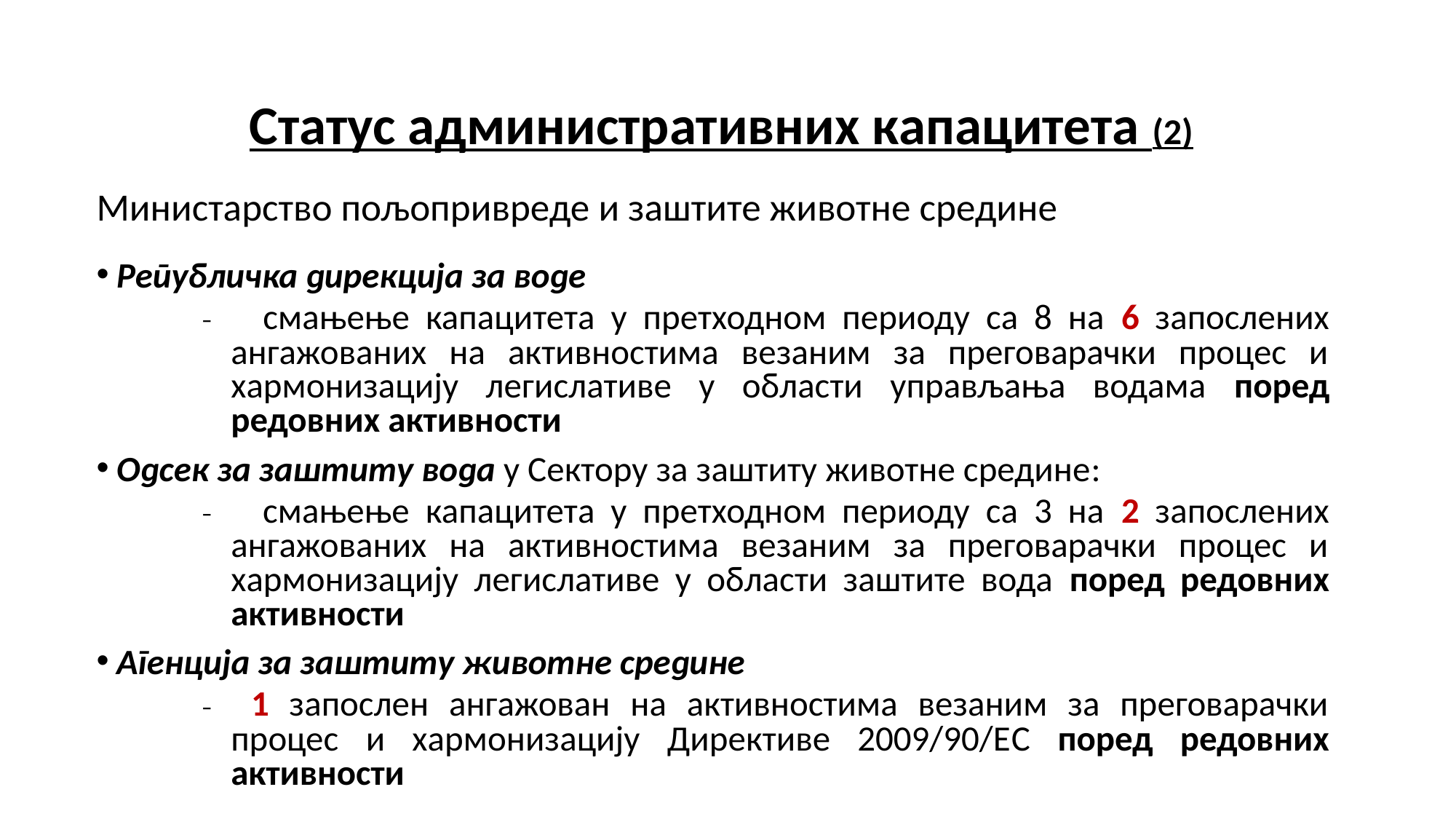

Статус административних капацитета (2)
Министарство пољопривреде и заштите животне средине
 Републичка дирекција за воде
  смањење капацитета у претходном периоду са 8 на 6 запослених ангажованих на активностима везаним за преговарачки процес и хармонизацију легислативе у области управљања водама поред редовних активности
 Одсек за заштиту вода у Сектору за заштиту животне средине:
  смањење капацитета у претходном периоду са 3 на 2 запослених ангажованих на активностима везаним за преговарачки процес и хармонизацију легислативе у области заштите вода поред редовних активности
 Агенција за заштиту животне средине
 1 запослен ангажован на активностима везаним за преговарачки процес и хармонизацију Директиве 2009/90/ЕC поред редовних активности